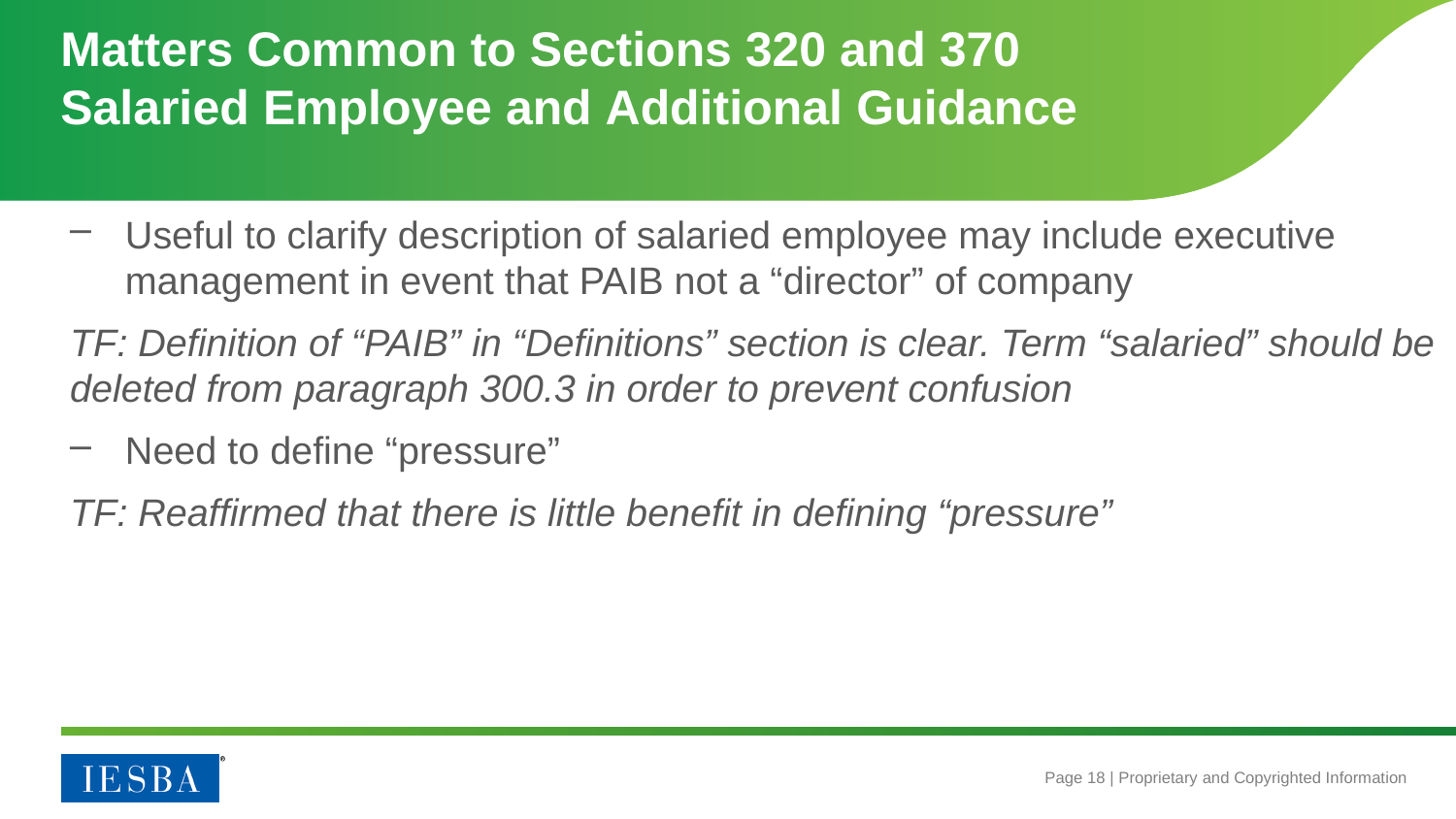

# Matters Common to Sections 320 and 370 Salaried Employee and Additional Guidance
Useful to clarify description of salaried employee may include executive management in event that PAIB not a “director” of company
TF: Definition of “PAIB” in “Definitions” section is clear. Term “salaried” should be deleted from paragraph 300.3 in order to prevent confusion
Need to define “pressure”
TF: Reaffirmed that there is little benefit in defining “pressure”